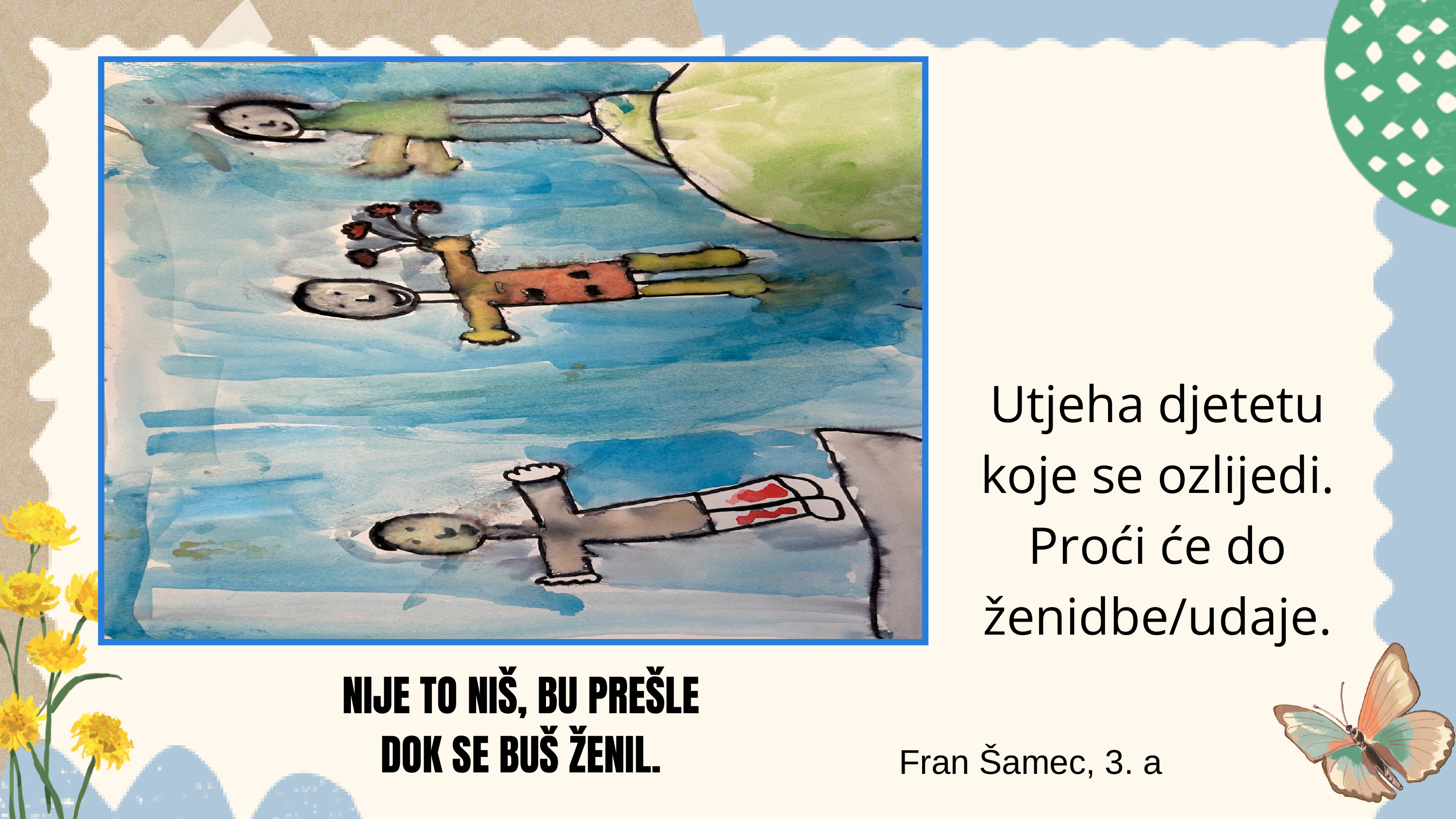

Utjeha djetetu koje se ozlijedi. Proći će do ženidbe/udaje.

NIJE TO NIŠ, BU PREŠLE
DOK SE BUŠ ŽENIL.
Fran Šamec, 3. a